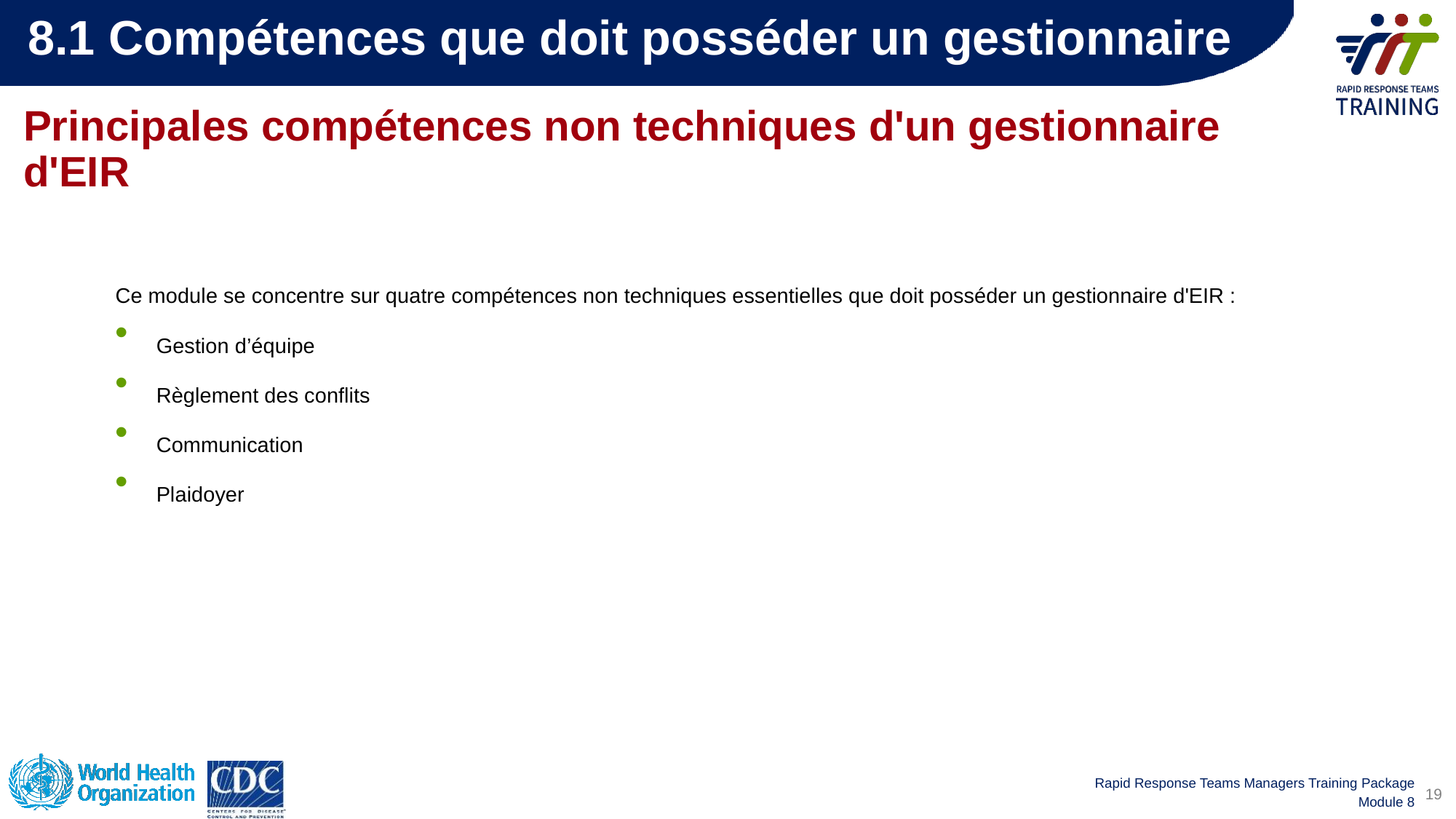

8.1 Compétences que doit posséder un gestionnaire

# Principales compétences non techniques d'un gestionnaire d'EIR
Ce module se concentre sur quatre compétences non techniques essentielles que doit posséder un gestionnaire d'EIR :
Gestion d’équipe
Règlement des conflits
Communication
Plaidoyer

19